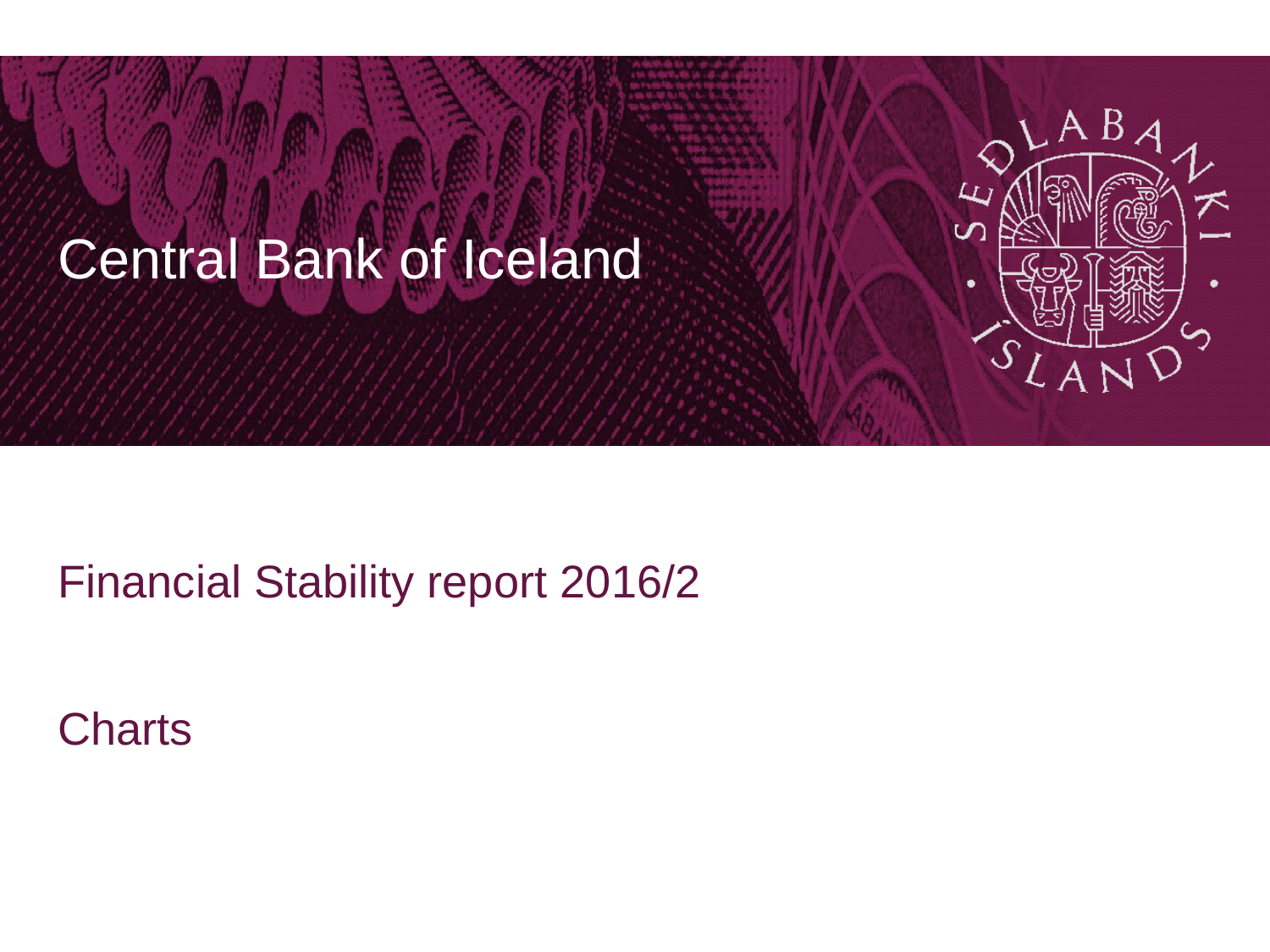

# Central Bank of Iceland
Financial Stability report 2016/2

Charts